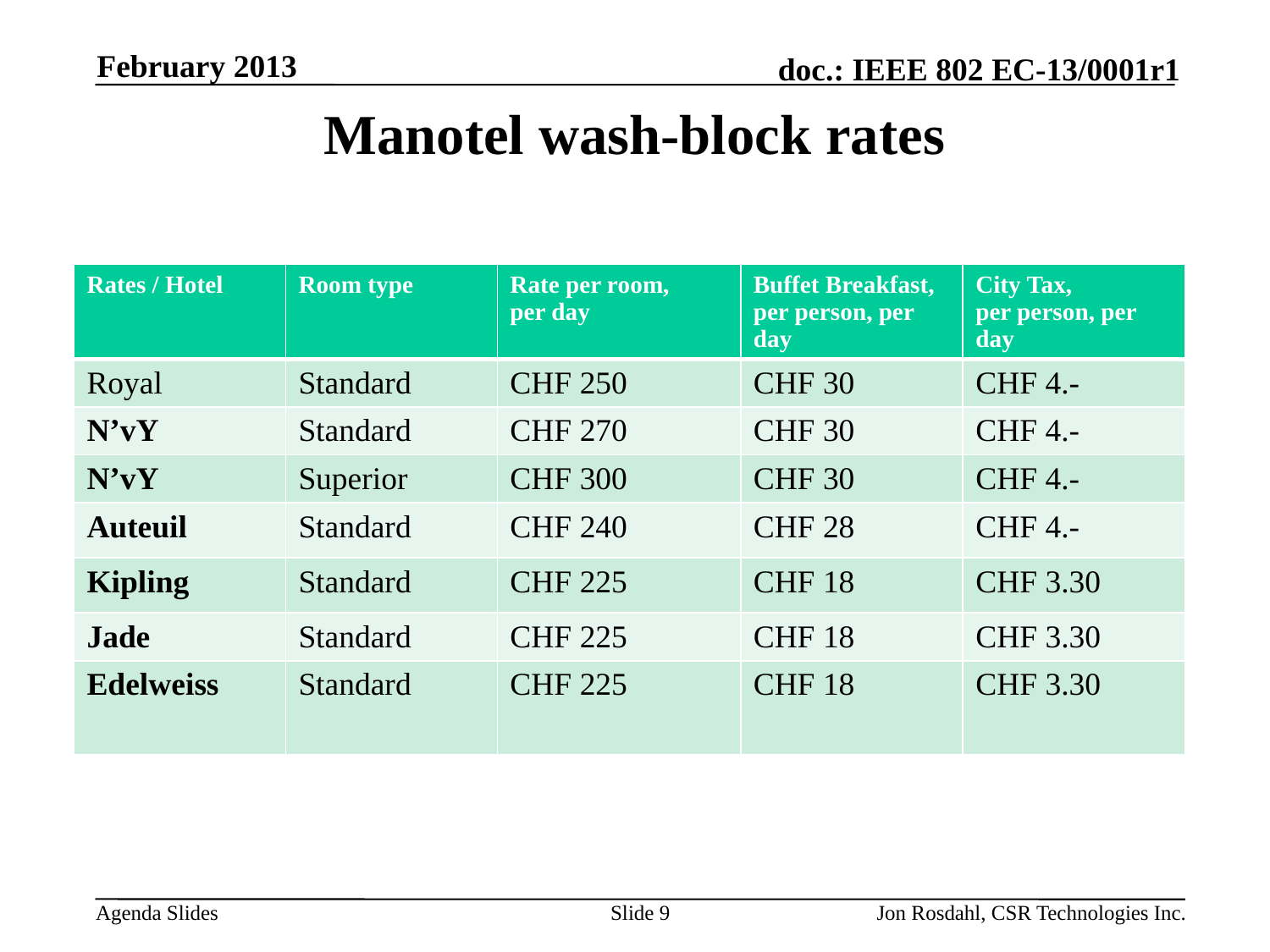

February 2013
# Manotel wash-block rates
| Rates / Hotel | Room type | Rate per room, per day | Buffet Breakfast, per person, per day | City Tax, per person, per day |
| --- | --- | --- | --- | --- |
| Royal | Standard | CHF 250 | CHF 30 | CHF 4.- |
| N’vY | Standard | CHF 270 | CHF 30 | CHF 4.- |
| N’vY | Superior | CHF 300 | CHF 30 | CHF 4.- |
| Auteuil | Standard | CHF 240 | CHF 28 | CHF 4.- |
| Kipling | Standard | CHF 225 | CHF 18 | CHF 3.30 |
| Jade | Standard | CHF 225 | CHF 18 | CHF 3.30 |
| Edelweiss | Standard | CHF 225 | CHF 18 | CHF 3.30 |
Slide 9
Jon Rosdahl, CSR Technologies Inc.